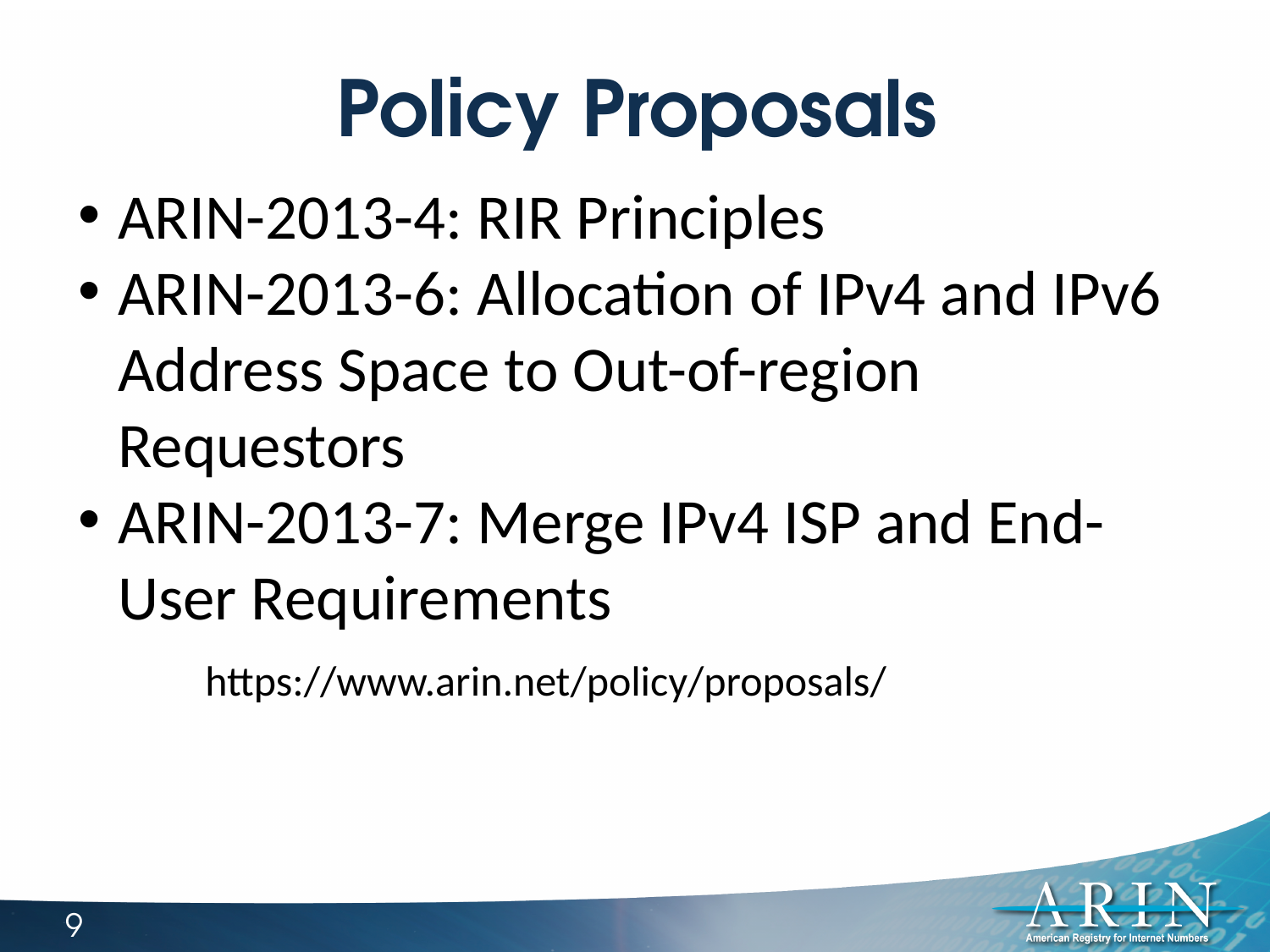

# Policy Proposals
ARIN-2013-4: RIR Principles
ARIN-2013-6: Allocation of IPv4 and IPv6 Address Space to Out-of-region Requestors
ARIN-2013-7: Merge IPv4 ISP and End-User Requirements
	https://www.arin.net/policy/proposals/
9